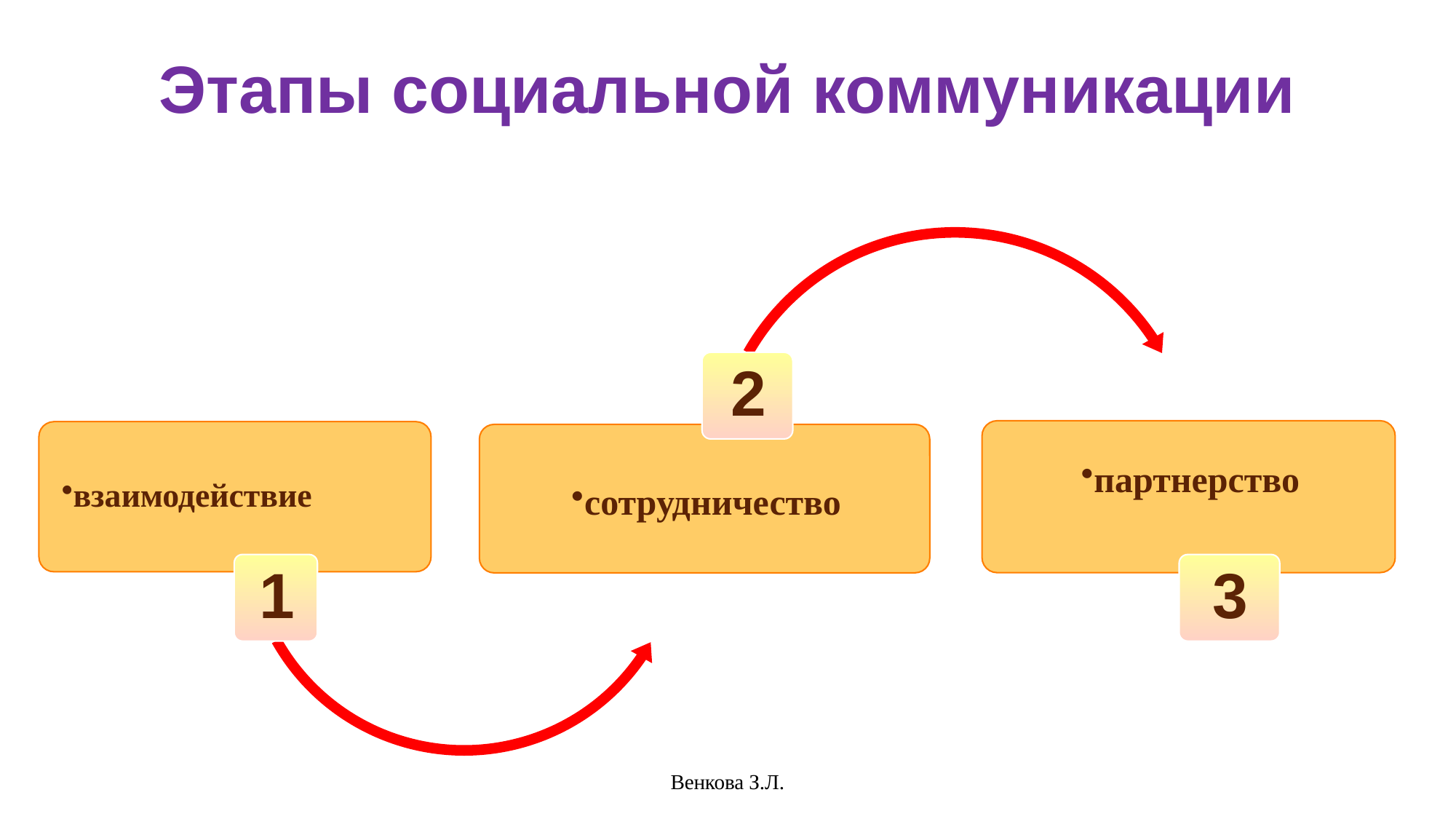

# Этапы социальной коммуникации

взаимодействие
1
сотрудничество
2
партнерство
3
Венкова З.Л.